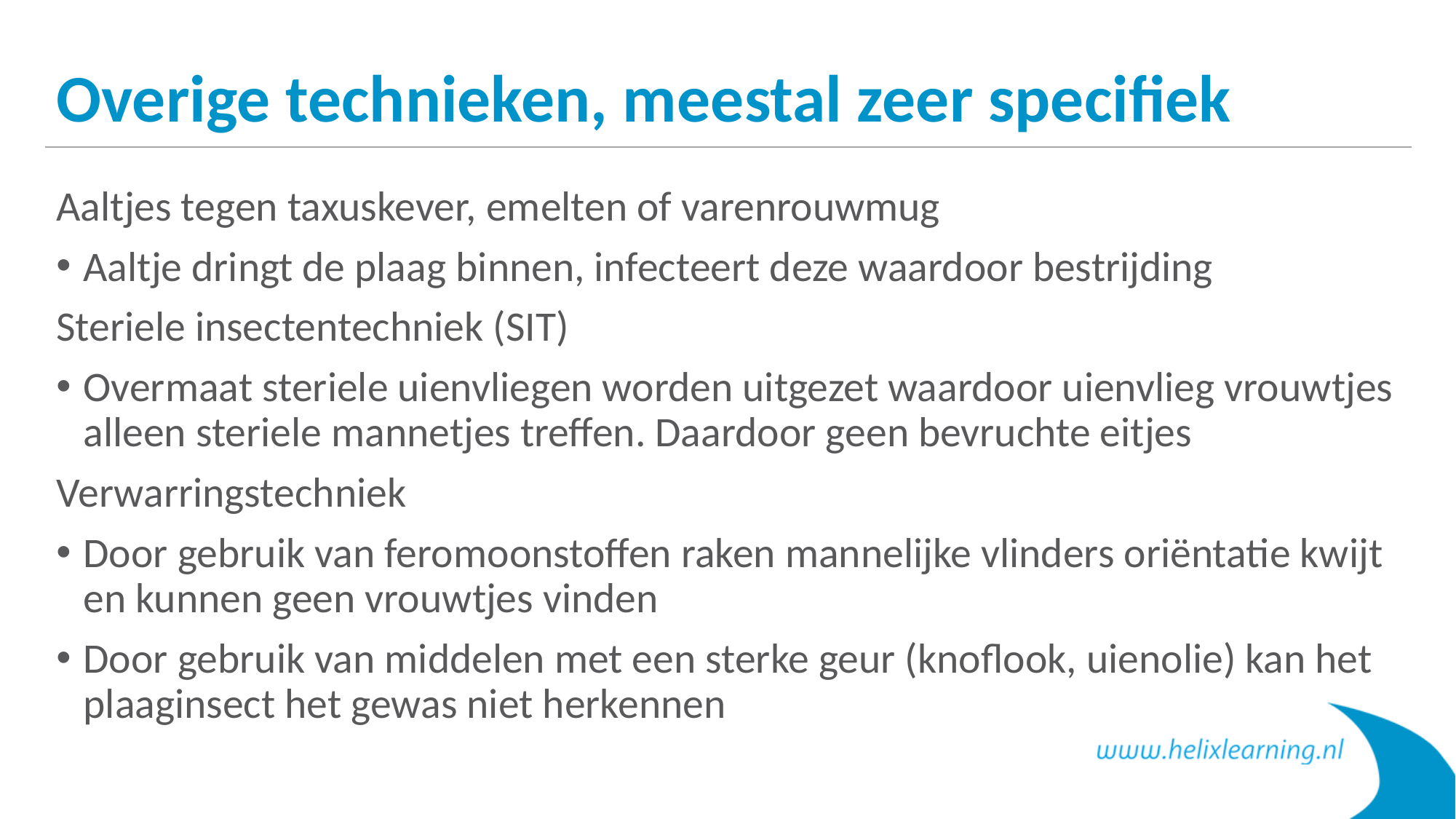

# Overige technieken, meestal zeer specifiek
Aaltjes tegen taxuskever, emelten of varenrouwmug
Aaltje dringt de plaag binnen, infecteert deze waardoor bestrijding
Steriele insectentechniek (SIT)
Overmaat steriele uienvliegen worden uitgezet waardoor uienvlieg vrouwtjes alleen steriele mannetjes treffen. Daardoor geen bevruchte eitjes
Verwarringstechniek
Door gebruik van feromoonstoffen raken mannelijke vlinders oriëntatie kwijt en kunnen geen vrouwtjes vinden
Door gebruik van middelen met een sterke geur (knoflook, uienolie) kan het plaaginsect het gewas niet herkennen